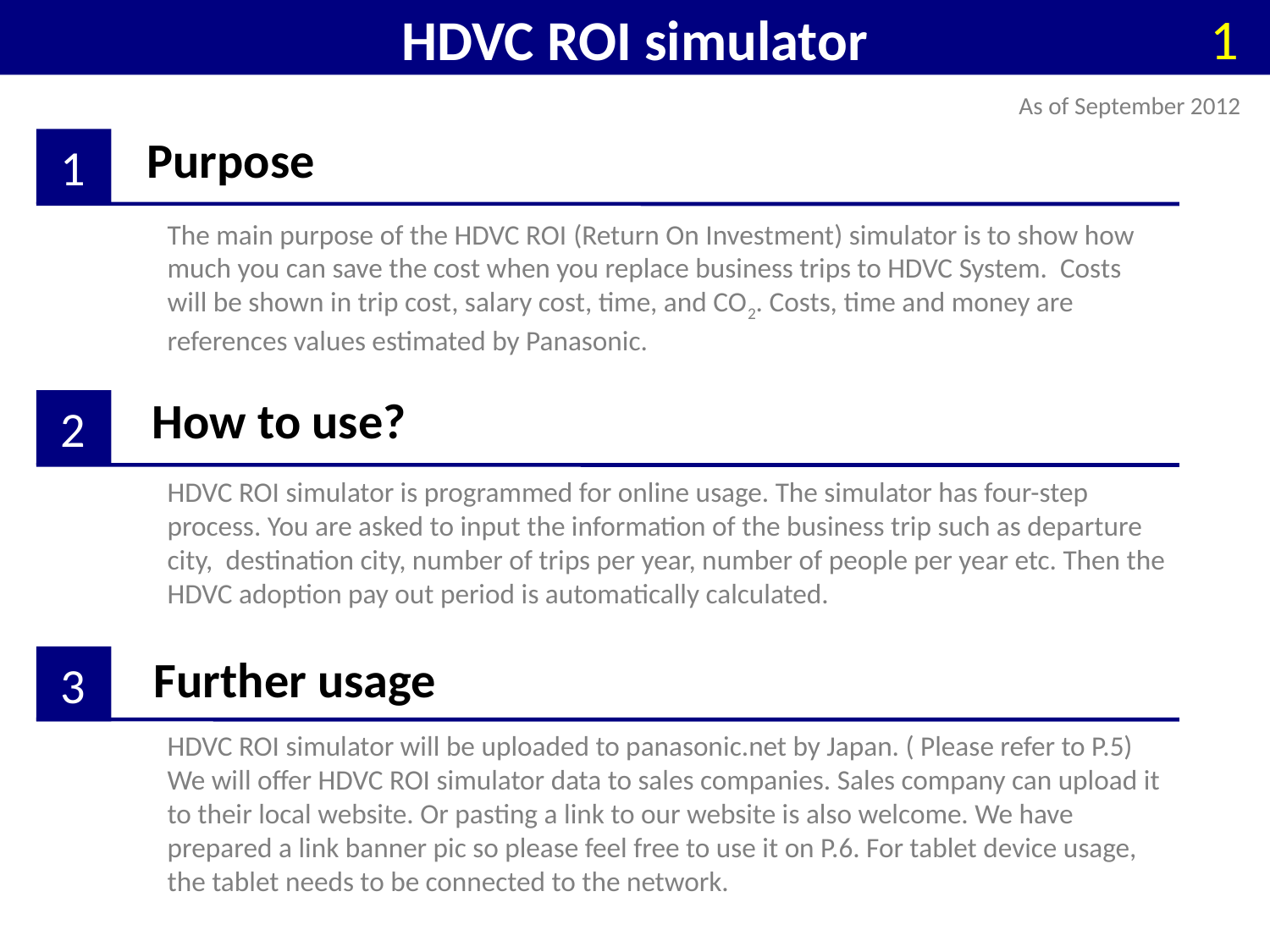

HDVC ROI simulator
Panasonic security new debut and direction
1
As of September 2012
Purpose
 1

The main purpose of the HDVC ROI (Return On Investment) simulator is to show how much you can save the cost when you replace business trips to HDVC System.  Costs will be shown in trip cost, salary cost, time, and CO2. Costs, time and money are references values estimated by Panasonic.

How to use?
 2

HDVC ROI simulator is programmed for online usage. The simulator has four-step process. You are asked to input the information of the business trip such as departure city,  destination city, number of trips per year, number of people per year etc. Then the HDVC adoption pay out period is automatically calculated.
Further usage
 3

HDVC ROI simulator will be uploaded to panasonic.net by Japan. ( Please refer to P.5) We will offer HDVC ROI simulator data to sales companies. Sales company can upload it to their local website. Or pasting a link to our website is also welcome. We have prepared a link banner pic so please feel free to use it on P.6. For tablet device usage, the tablet needs to be connected to the network.